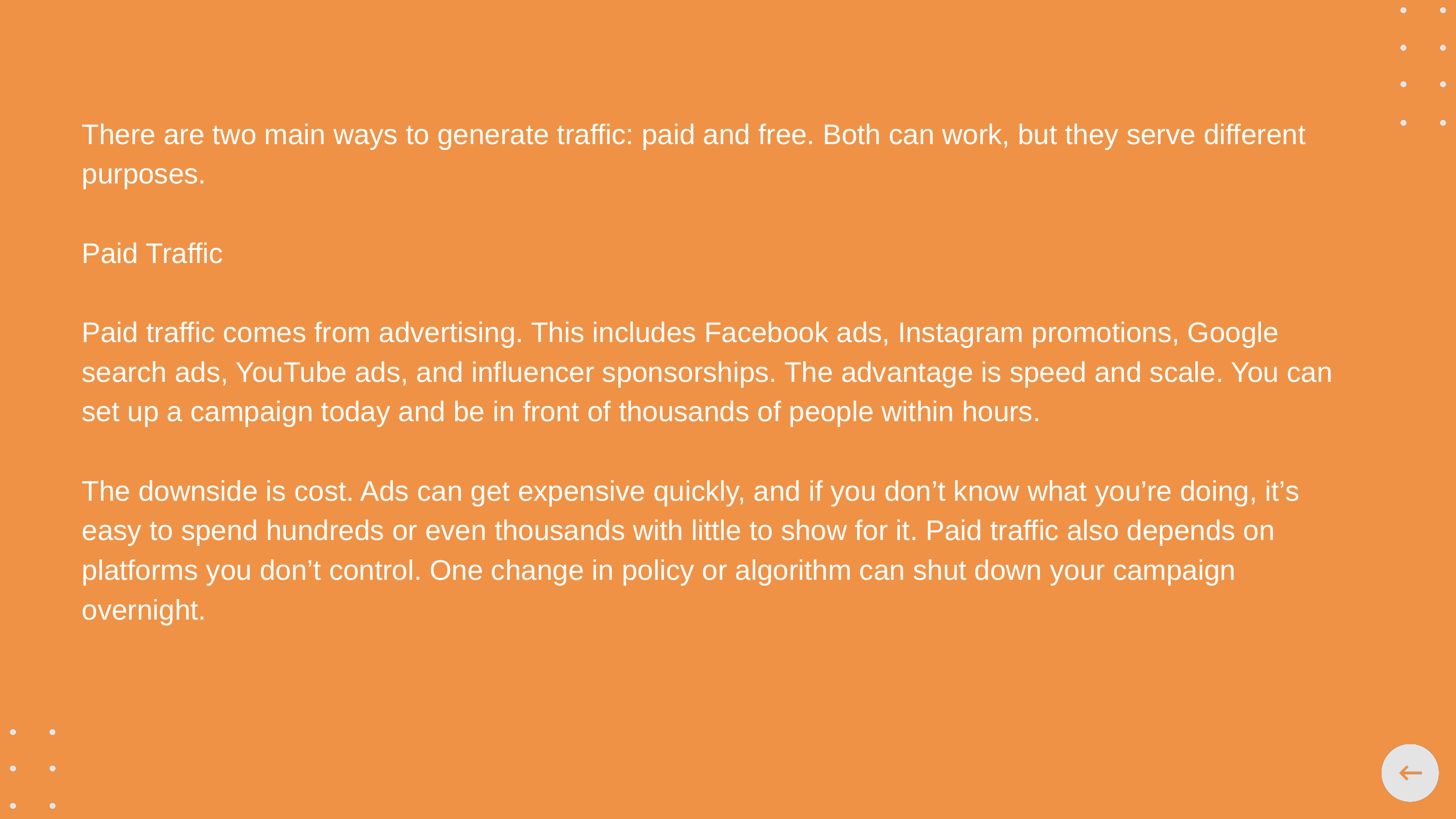

There are two main ways to generate traffic: paid and free. Both can work, but they serve different purposes.

Paid Traffic

Paid traffic comes from advertising. This includes Facebook ads, Instagram promotions, Google search ads, YouTube ads, and influencer sponsorships. The advantage is speed and scale. You can set up a campaign today and be in front of thousands of people within hours.

The downside is cost. Ads can get expensive quickly, and if you don’t know what you’re doing, it’s easy to spend hundreds or even thousands with little to show for it. Paid traffic also depends on platforms you don’t control. One change in policy or algorithm can shut down your campaign overnight.